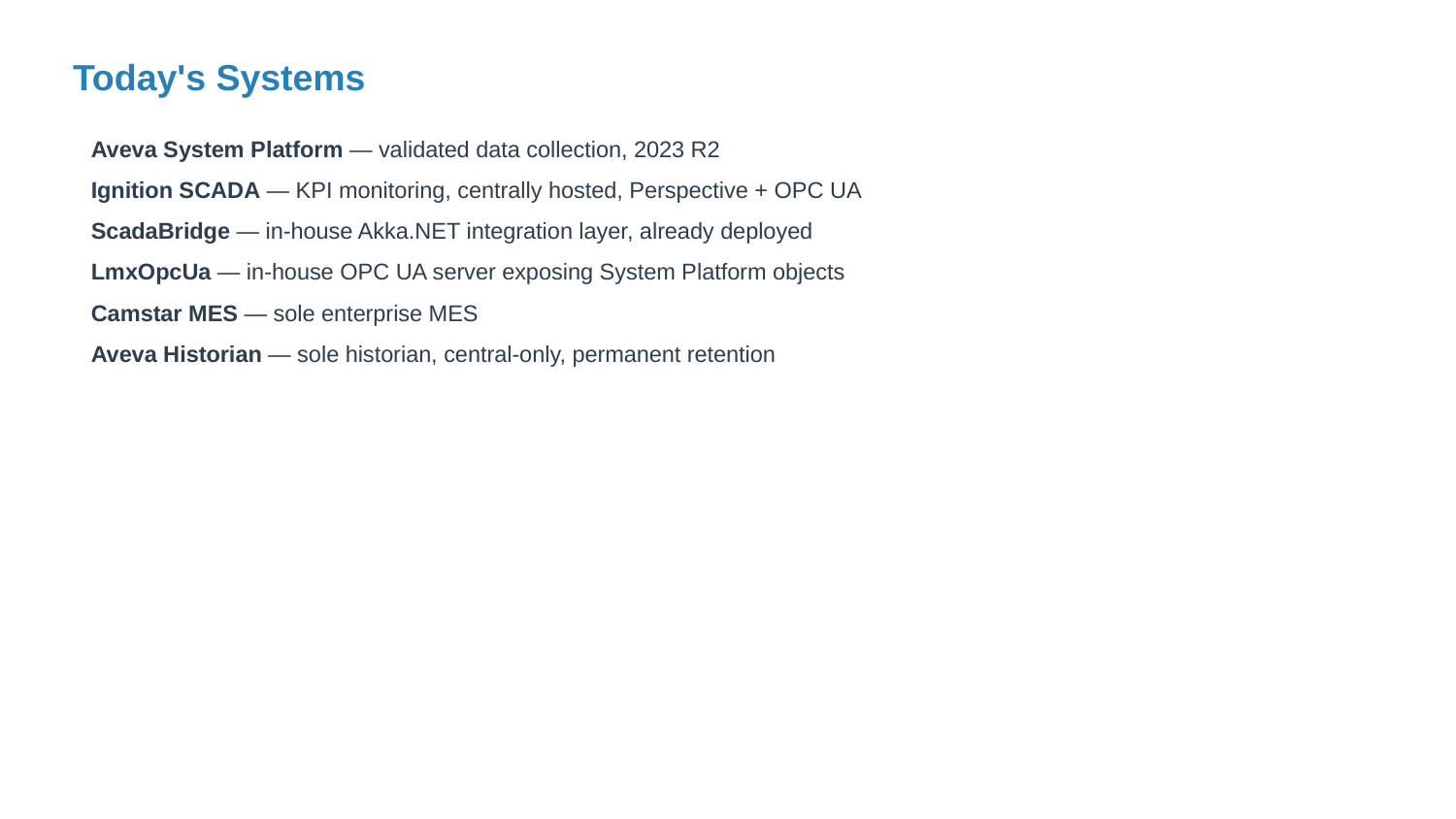

Today's Systems
Aveva System Platform — validated data collection, 2023 R2
Ignition SCADA — KPI monitoring, centrally hosted, Perspective + OPC UA
ScadaBridge — in-house Akka.NET integration layer, already deployed
LmxOpcUa — in-house OPC UA server exposing System Platform objects
Camstar MES — sole enterprise MES
Aveva Historian — sole historian, central-only, permanent retention